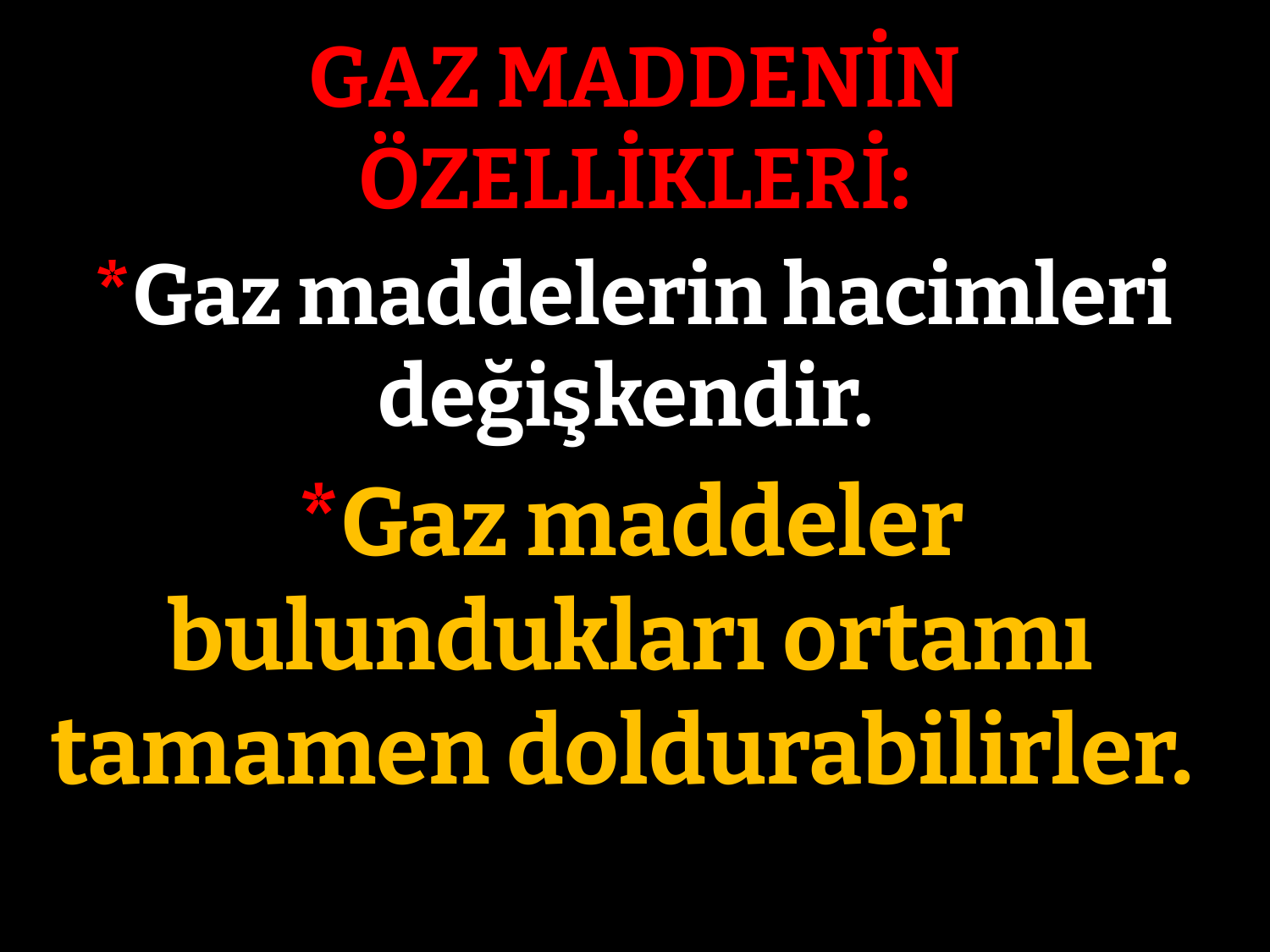

GAZ MADDENİN ÖZELLİKLERİ:
*Gaz maddelerin hacimleri değişkendir.
*Gaz maddeler bulundukları ortamı tamamen doldurabilirler.